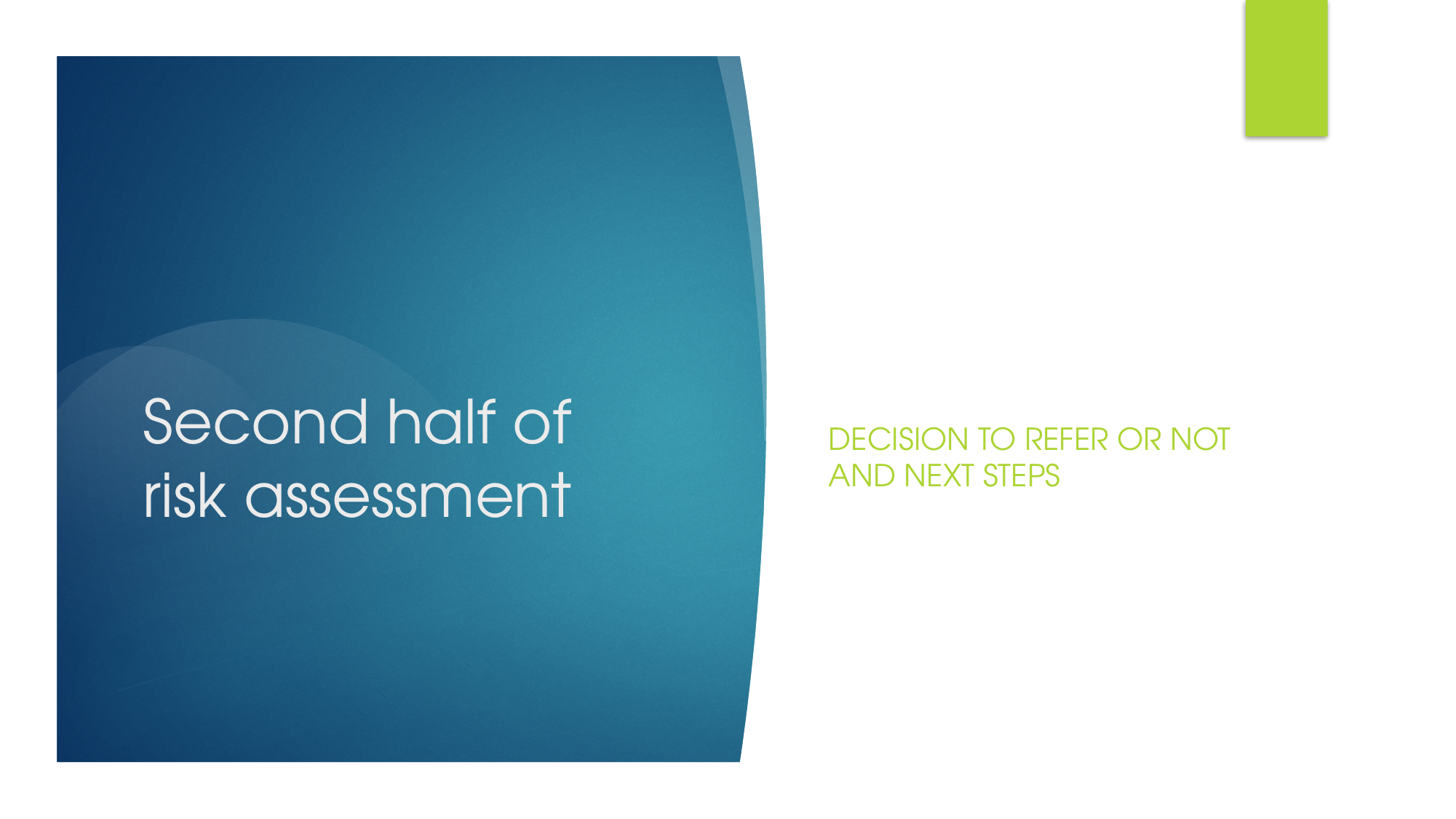

15
Decision to refer or not and next steps
# Second half of risk assessment